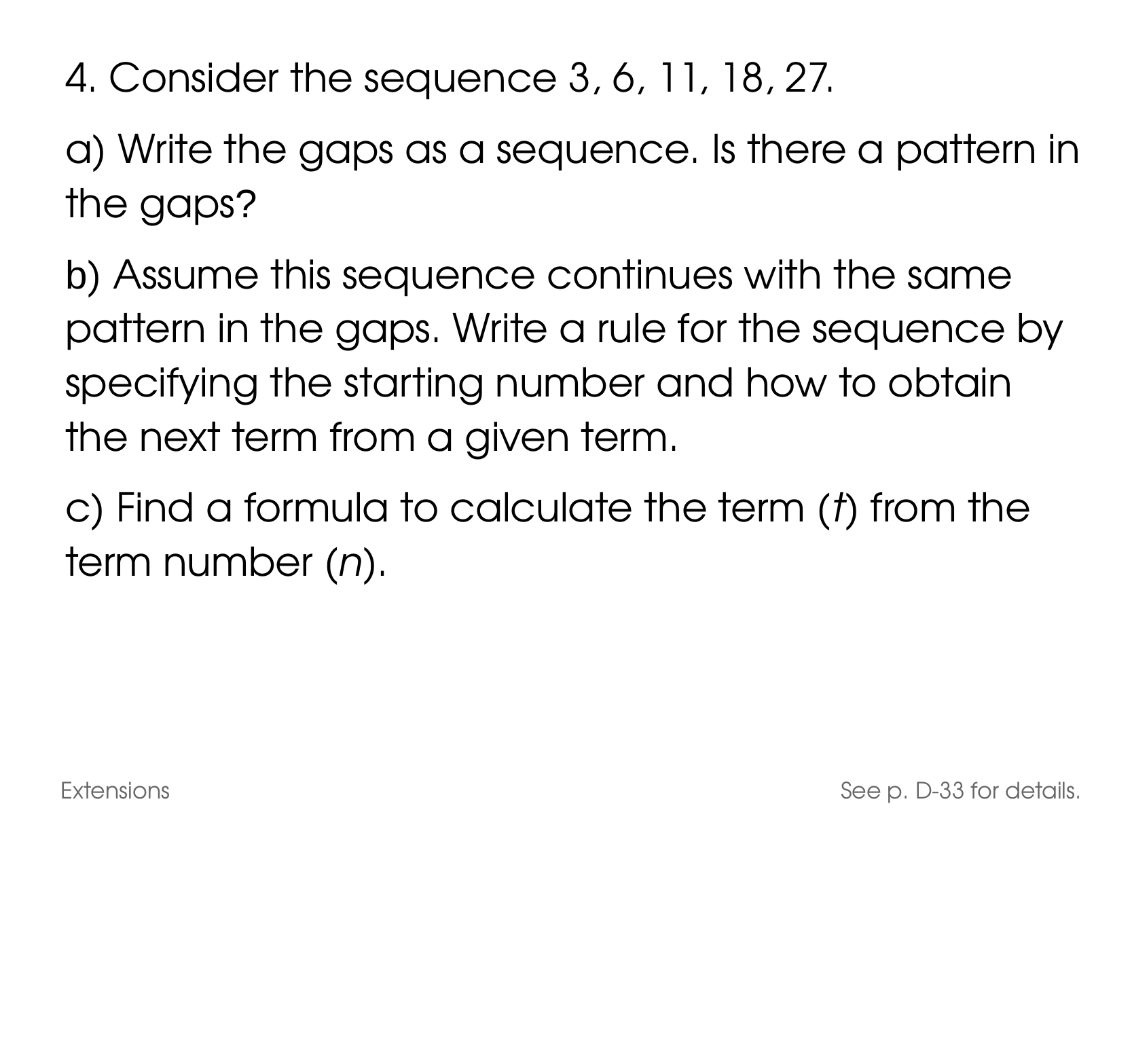

4. Consider the sequence 3, 6, 11, 18, 27.
a) Write the gaps as a sequence. Is there a pattern in the gaps?
b) Assume this sequence continues with the same pattern in the gaps. Write a rule for the sequence by specifying the starting number and how to obtain the next term from a given term.
c) Find a formula to calculate the term (t) from the term number (n).
Extensions
See p. D-33 for details.